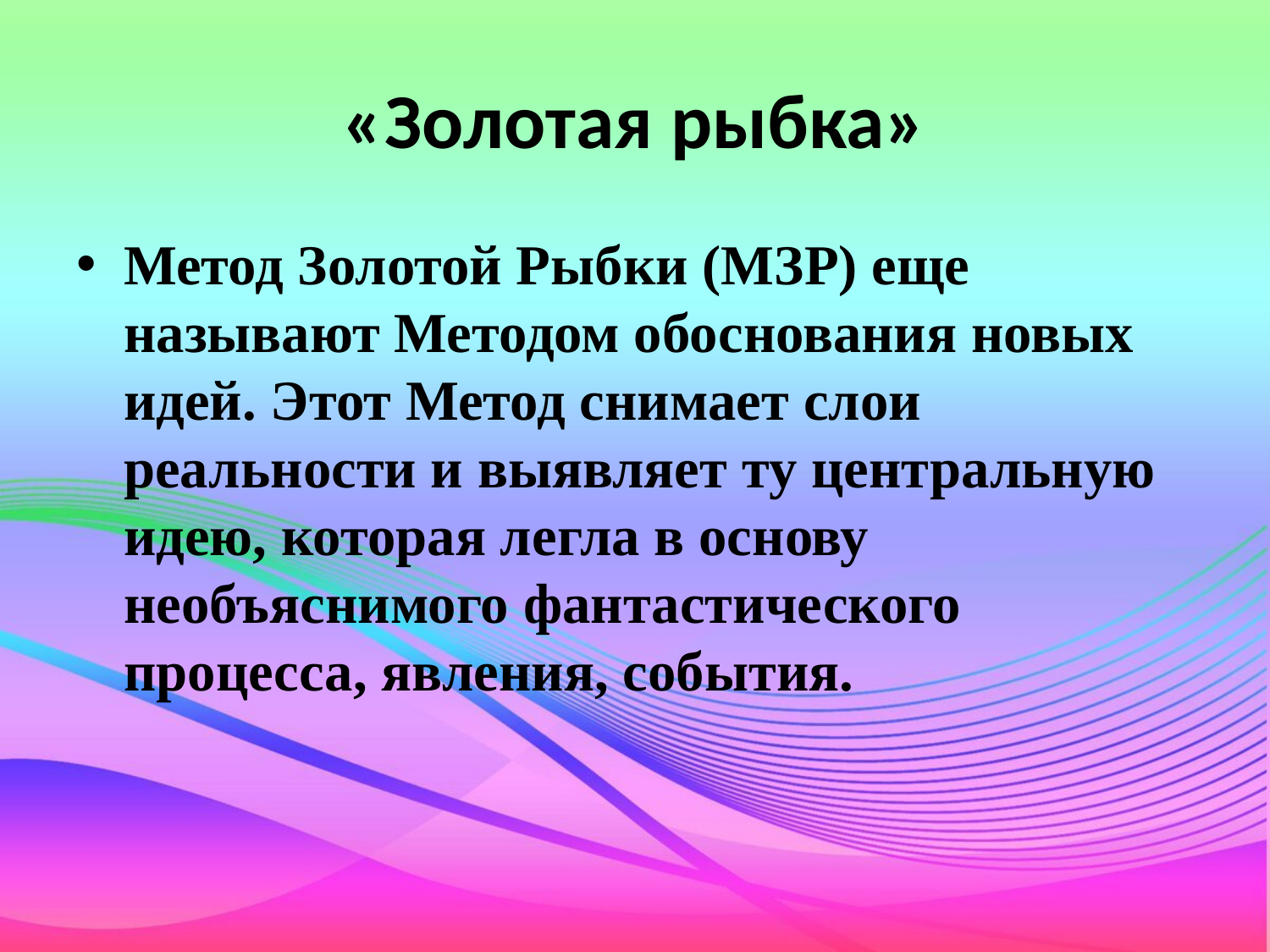

# «Золотая рыбка»
Метод Золотой Рыбки (МЗР) еще называют Методом обоснования новых идей. Этот Метод снимает слои реальности и выявляет ту центральную идею, которая легла в основу необъяснимого фантастического процесса, явления, события.